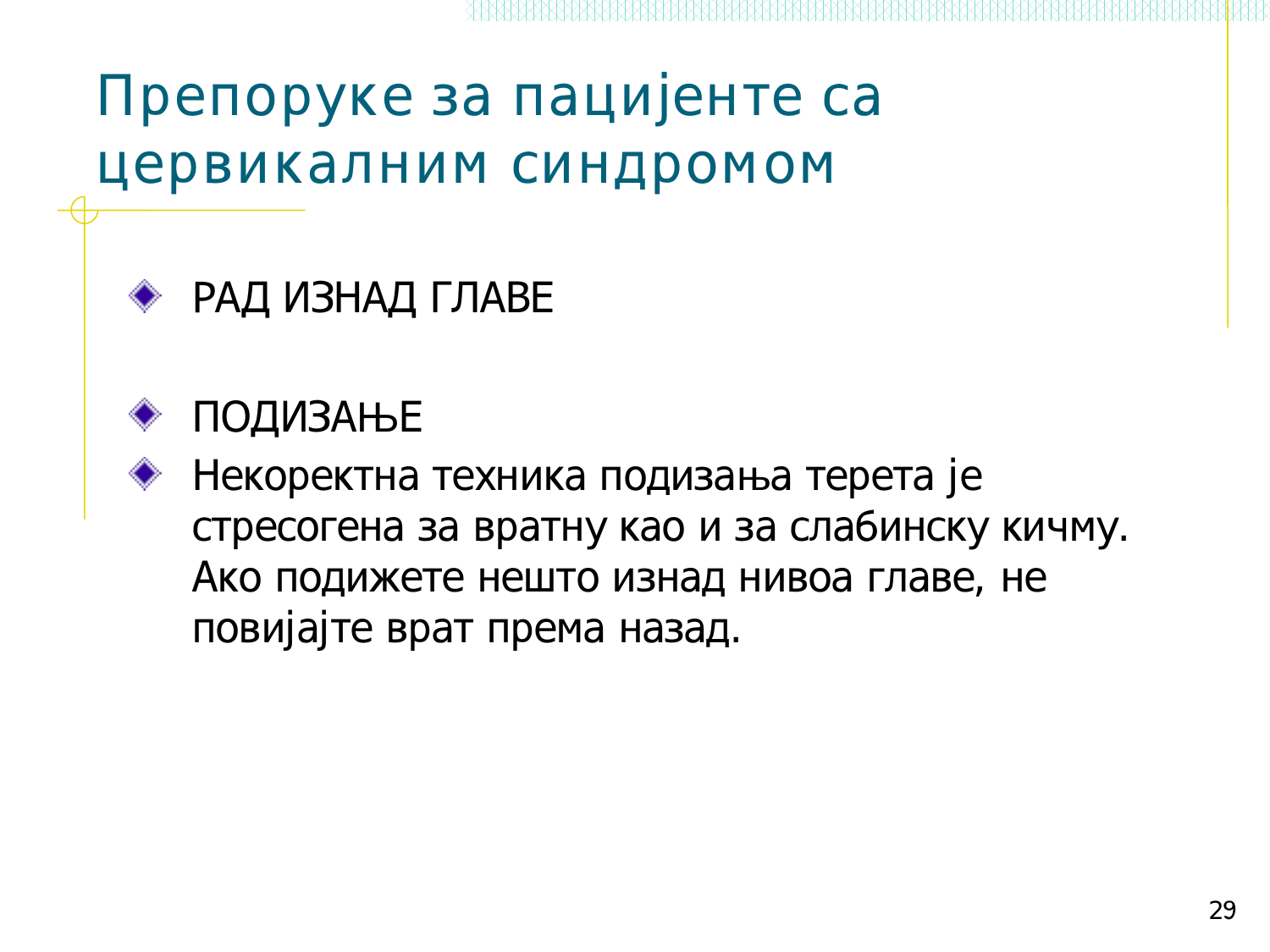

# Препоруке за пацијенте са цервикалним синдромом
РАД ИЗНАД ГЛАВЕ

ПОДИЗАЊЕ
Некоректна техника подизања терета је стресогена за вратну као и за слабинску кичму. Ако подижете нешто изнад нивоа главе, не повијајте врат према назад.
29